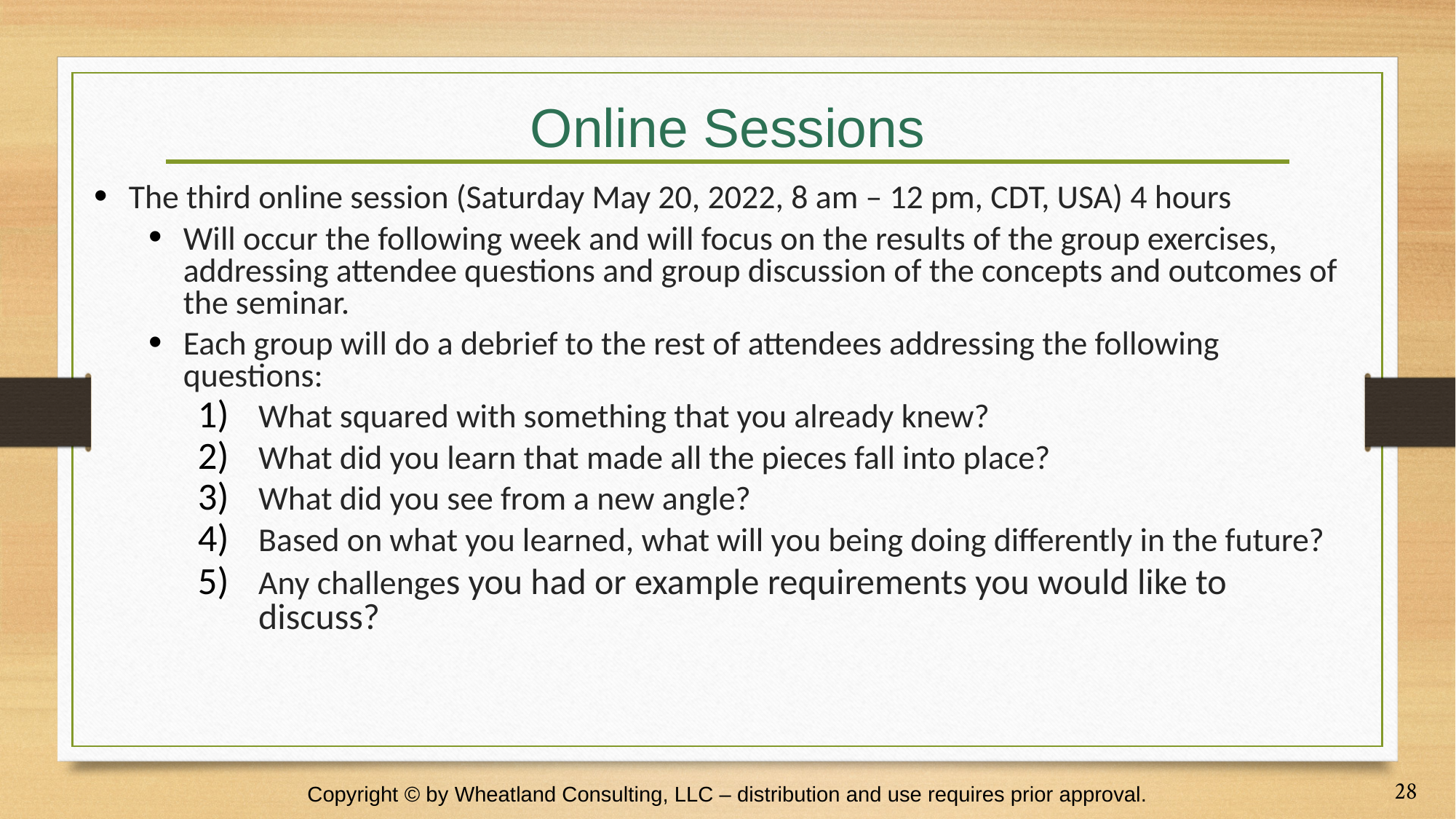

# Online Sessions
The third online session (Saturday May 20, 2022, 8 am – 12 pm, CDT, USA) 4 hours
Will occur the following week and will focus on the results of the group exercises, addressing attendee questions and group discussion of the concepts and outcomes of the seminar.
Each group will do a debrief to the rest of attendees addressing the following questions:
What squared with something that you already knew?
What did you learn that made all the pieces fall into place?
What did you see from a new angle?
Based on what you learned, what will you being doing differently in the future?
Any challenges you had or example requirements you would like to discuss?
Copyright © by Wheatland Consulting, LLC – distribution and use requires prior approval.
28